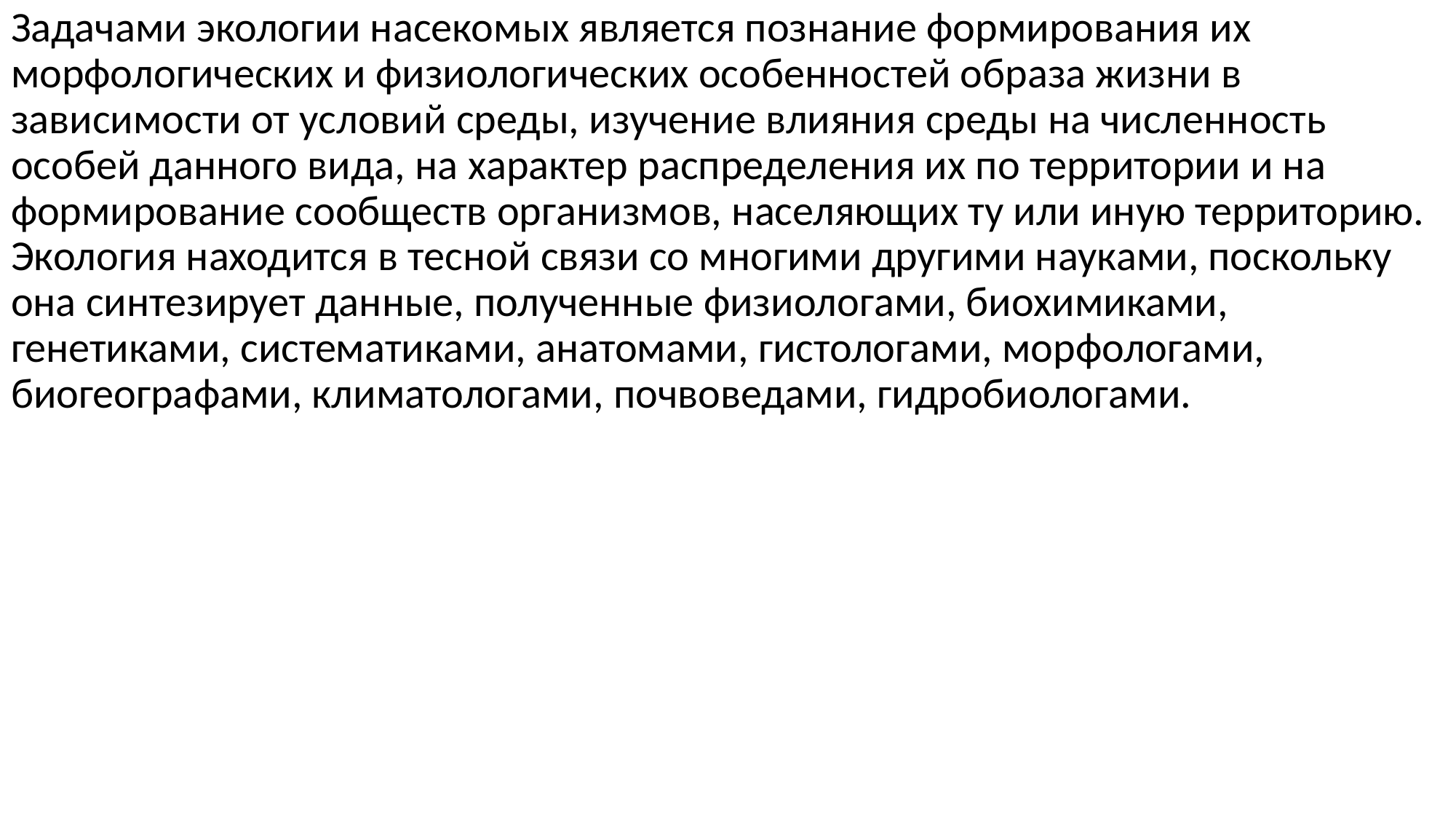

Задачами экологии насекомых является познание формирования их морфологических и физиологических особенностей образа жизни в зависимости от условий среды, изучение влияния среды на численность особей данного вида, на характер распределения их по территории и на формирование сообществ организмов, населяющих ту или иную территорию. Экология находится в тесной связи со многими другими науками, поскольку она синтезирует данные, полученные физиологами, биохимиками, генетиками, систематиками, анатомами, гистологами, морфологами, биогеографами, климатологами, почвоведами, гидробиологами.